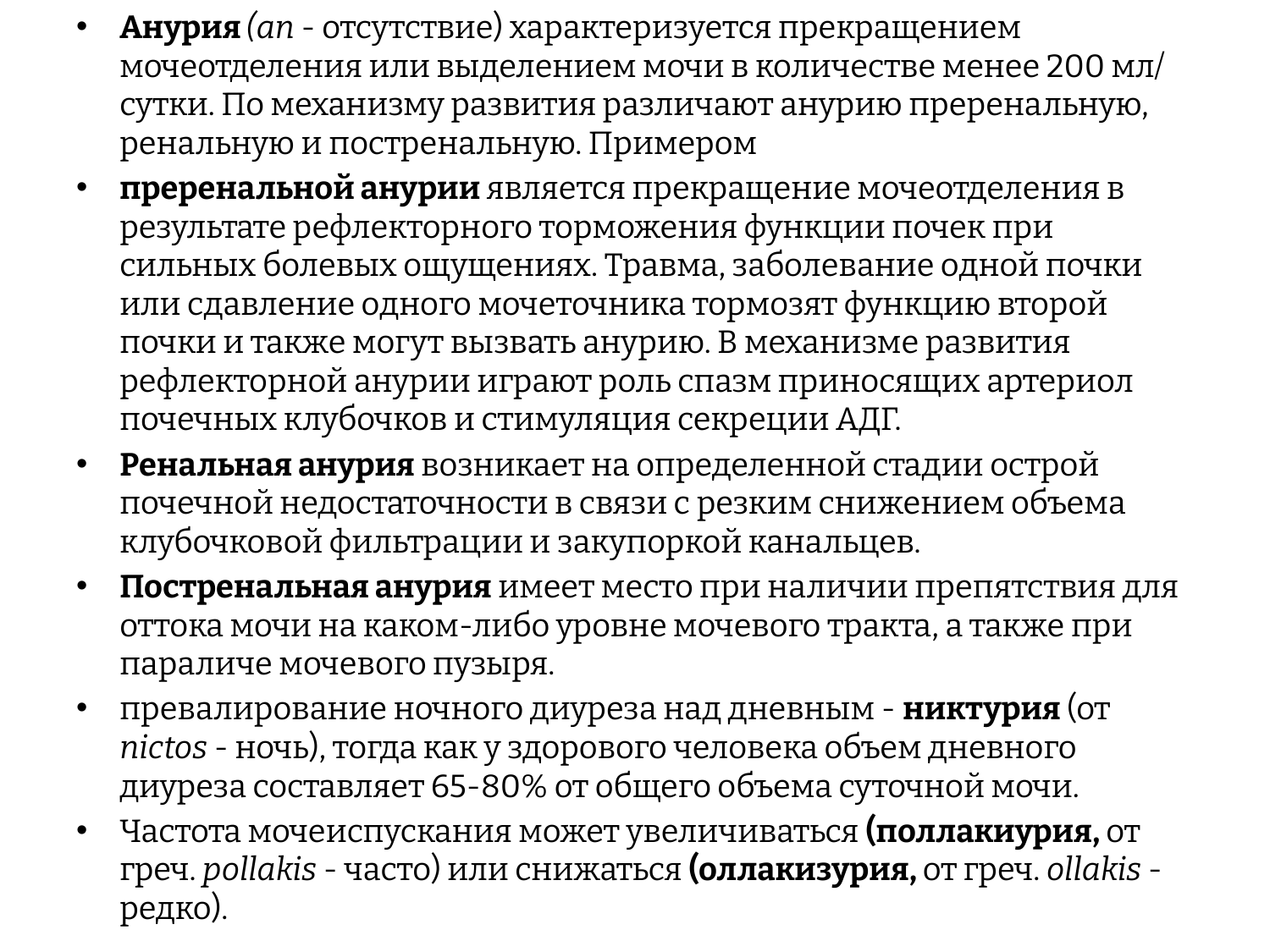

Анурия (an - отсутствие) характеризуется прекращением мочеотделения или выделением мочи в количестве менее 200 мл/ сутки. По механизму развития различают анурию преренальную, ренальную и постренальную. Примером
преренальной анурии является прекращение мочеотделения в результате рефлекторного торможения функции почек при сильных болевых ощущениях. Травма, заболевание одной почки или сдавление одного мочеточника тормозят функцию второй почки и также могут вызвать анурию. В механизме развития рефлекторной анурии играют роль спазм приносящих артериол почечных клубочков и стимуляция секреции АДГ.
Ренальная анурия возникает на определенной стадии острой почечной недостаточности в связи с резким снижением объема клубочковой фильтрации и закупоркой канальцев.
Постренальная анурия имеет место при наличии препятствия для оттока мочи на каком-либо уровне мочевого тракта, а также при параличе мочевого пузыря.
превалирование ночного диуреза над дневным - никтурия (от nictos - ночь), тогда как у здорового человека объем дневного диуреза составляет 65-80% от общего объема суточной мочи.
Частота мочеиспускания может увеличиваться (поллакиурия, от греч. pollakis - часто) или снижаться (оллакизурия, от греч. ollakis - редко).

#